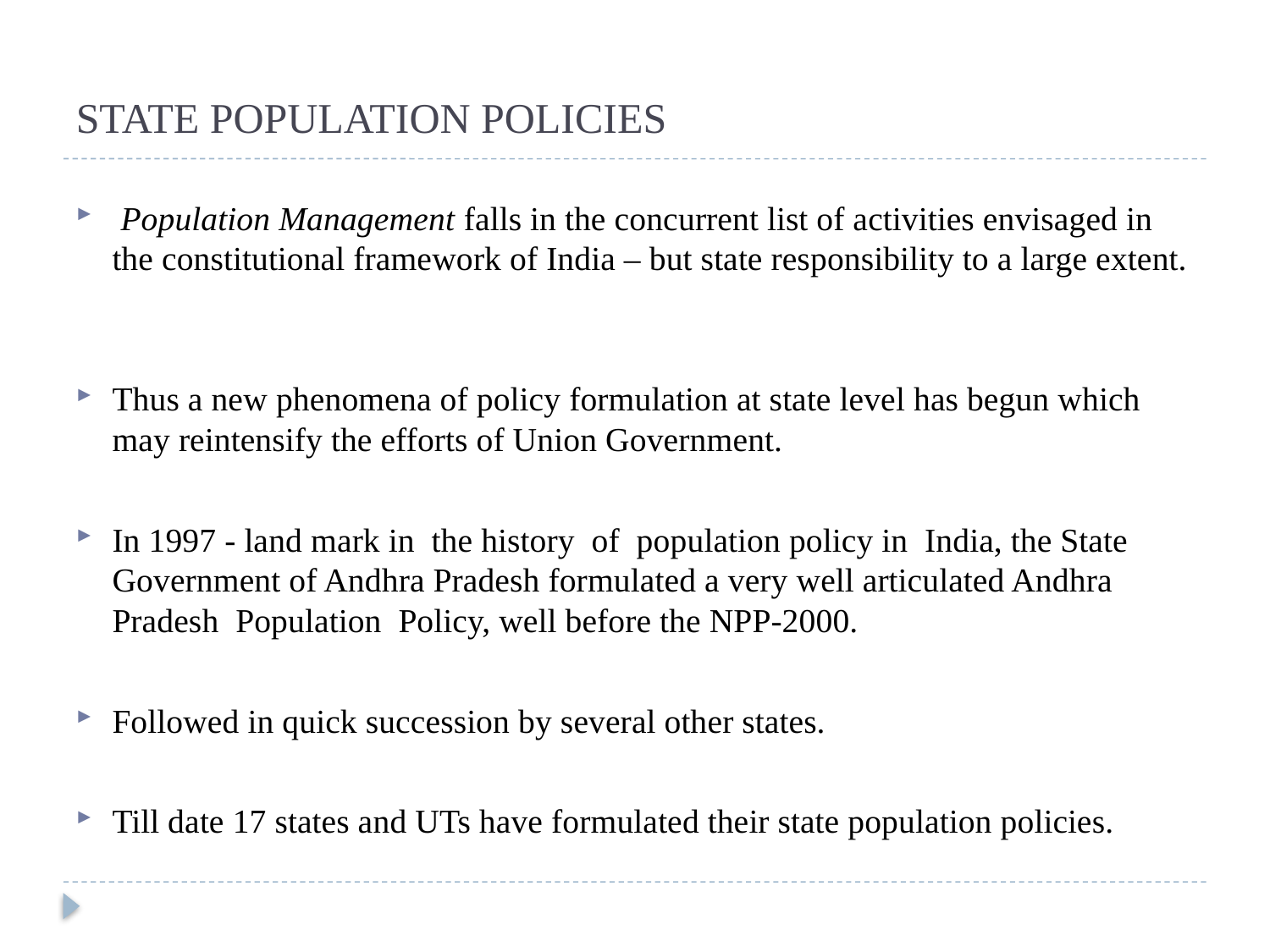

# STATE POPULATION POLICIES
 Population Management falls in the concurrent list of activities envisaged in the constitutional framework of India – but state responsibility to a large extent.

Thus a new phenomena of policy formulation at state level has begun which may reintensify the efforts of Union Government.

In 1997 - land mark in  the history  of  population policy in  India, the State Government of Andhra Pradesh formulated a very well articulated Andhra Pradesh  Population  Policy, well before the NPP-2000.

Followed in quick succession by several other states.

Till date 17 states and UTs have formulated their state population policies.